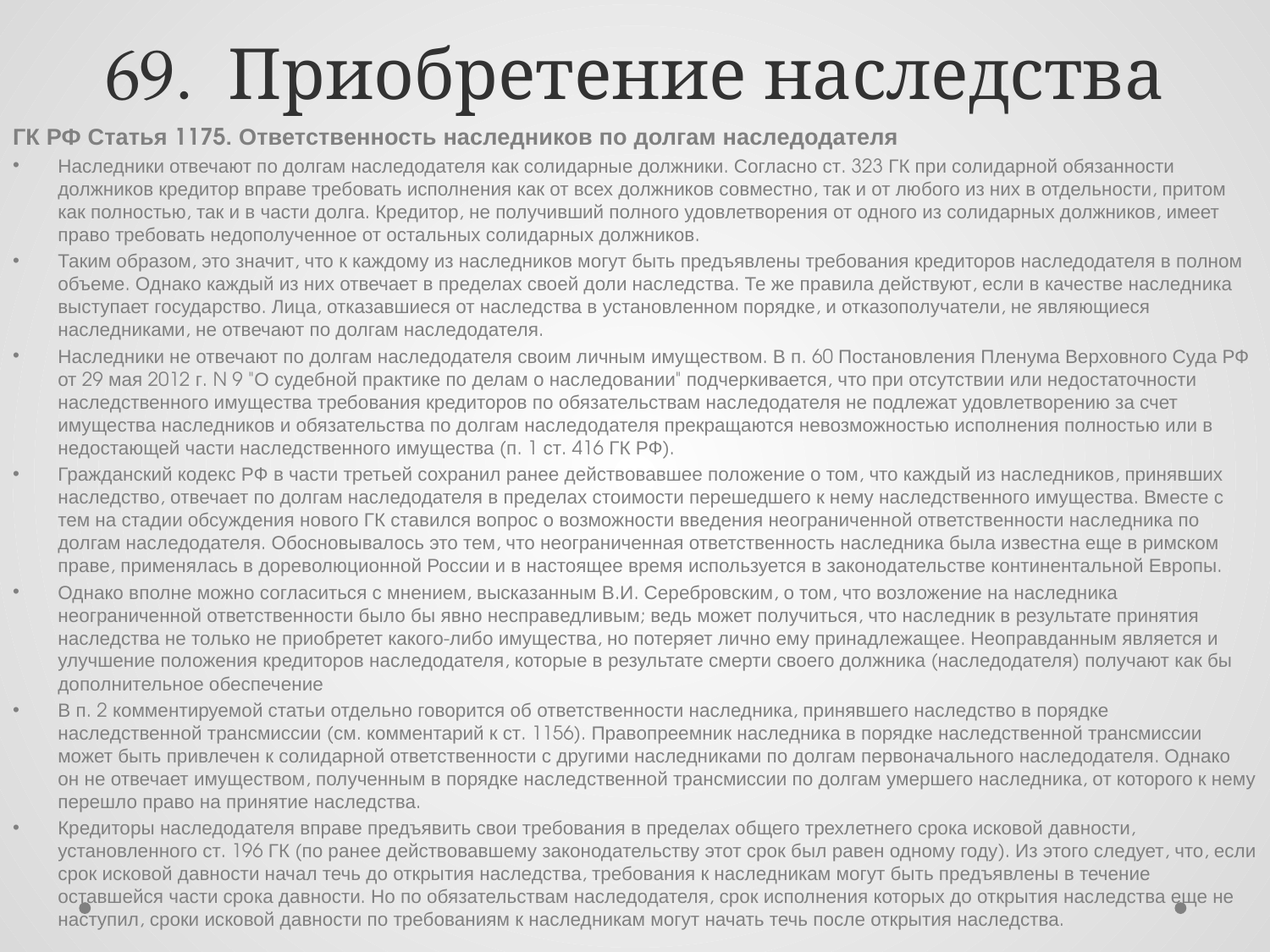

# 69.  Приобретение наследства
ГК РФ Статья 1175. Ответственность наследников по долгам наследодателя
Наследники отвечают по долгам наследодателя как солидарные должники. Согласно ст. 323 ГК при солидарной обязанности должников кредитор вправе требовать исполнения как от всех должников совместно, так и от любого из них в отдельности, притом как полностью, так и в части долга. Кредитор, не получивший полного удовлетворения от одного из солидарных должников, имеет право требовать недополученное от остальных солидарных должников.
Таким образом, это значит, что к каждому из наследников могут быть предъявлены требования кредиторов наследодателя в полном объеме. Однако каждый из них отвечает в пределах своей доли наследства. Те же правила действуют, если в качестве наследника выступает государство. Лица, отказавшиеся от наследства в установленном порядке, и отказополучатели, не являющиеся наследниками, не отвечают по долгам наследодателя.
Наследники не отвечают по долгам наследодателя своим личным имуществом. В п. 60 Постановления Пленума Верховного Суда РФ от 29 мая 2012 г. N 9 "О судебной практике по делам о наследовании" подчеркивается, что при отсутствии или недостаточности наследственного имущества требования кредиторов по обязательствам наследодателя не подлежат удовлетворению за счет имущества наследников и обязательства по долгам наследодателя прекращаются невозможностью исполнения полностью или в недостающей части наследственного имущества (п. 1 ст. 416 ГК РФ).
Гражданский кодекс РФ в части третьей сохранил ранее действовавшее положение о том, что каждый из наследников, принявших наследство, отвечает по долгам наследодателя в пределах стоимости перешедшего к нему наследственного имущества. Вместе с тем на стадии обсуждения нового ГК ставился вопрос о возможности введения неограниченной ответственности наследника по долгам наследодателя. Обосновывалось это тем, что неограниченная ответственность наследника была известна еще в римском праве, применялась в дореволюционной России и в настоящее время используется в законодательстве континентальной Европы.
Однако вполне можно согласиться с мнением, высказанным В.И. Серебровским, о том, что возложение на наследника неограниченной ответственности было бы явно несправедливым; ведь может получиться, что наследник в результате принятия наследства не только не приобретет какого-либо имущества, но потеряет лично ему принадлежащее. Неоправданным является и улучшение положения кредиторов наследодателя, которые в результате смерти своего должника (наследодателя) получают как бы дополнительное обеспечение
В п. 2 комментируемой статьи отдельно говорится об ответственности наследника, принявшего наследство в порядке наследственной трансмиссии (см. комментарий к ст. 1156). Правопреемник наследника в порядке наследственной трансмиссии может быть привлечен к солидарной ответственности с другими наследниками по долгам первоначального наследодателя. Однако он не отвечает имуществом, полученным в порядке наследственной трансмиссии по долгам умершего наследника, от которого к нему перешло право на принятие наследства.
Кредиторы наследодателя вправе предъявить свои требования в пределах общего трехлетнего срока исковой давности, установленного ст. 196 ГК (по ранее действовавшему законодательству этот срок был равен одному году). Из этого следует, что, если срок исковой давности начал течь до открытия наследства, требования к наследникам могут быть предъявлены в течение оставшейся части срока давности. Но по обязательствам наследодателя, срок исполнения которых до открытия наследства еще не наступил, сроки исковой давности по требованиям к наследникам могут начать течь после открытия наследства.